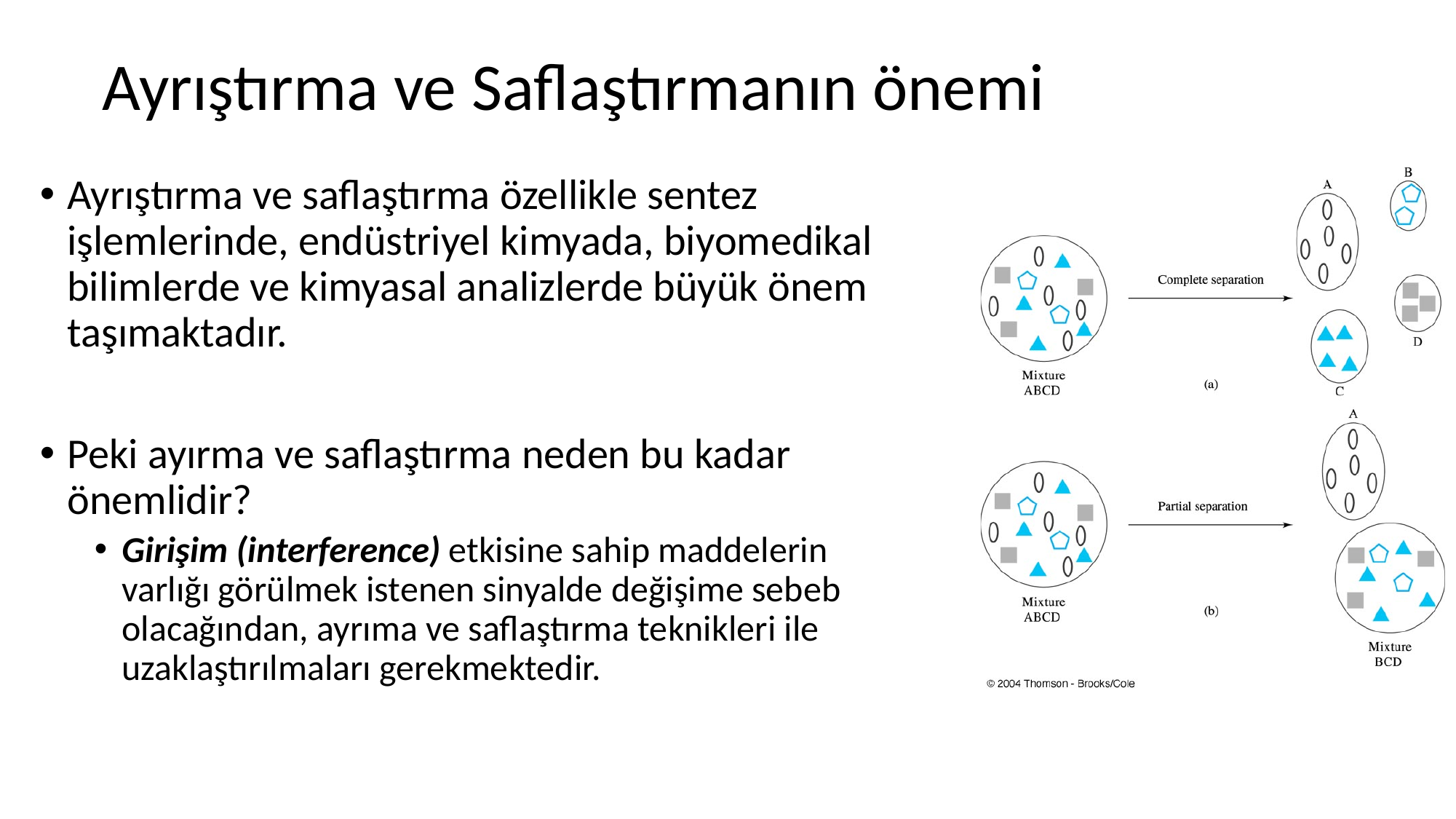

# Ayrıştırma ve Saflaştırmanın önemi
Ayrıştırma ve saflaştırma özellikle sentez işlemlerinde, endüstriyel kimyada, biyomedikal bilimlerde ve kimyasal analizlerde büyük önem taşımaktadır.

Peki ayırma ve saflaştırma neden bu kadar önemlidir?
Girişim (interference) etkisine sahip maddelerin varlığı görülmek istenen sinyalde değişime sebeb olacağından, ayrıma ve saflaştırma teknikleri ile uzaklaştırılmaları gerekmektedir.